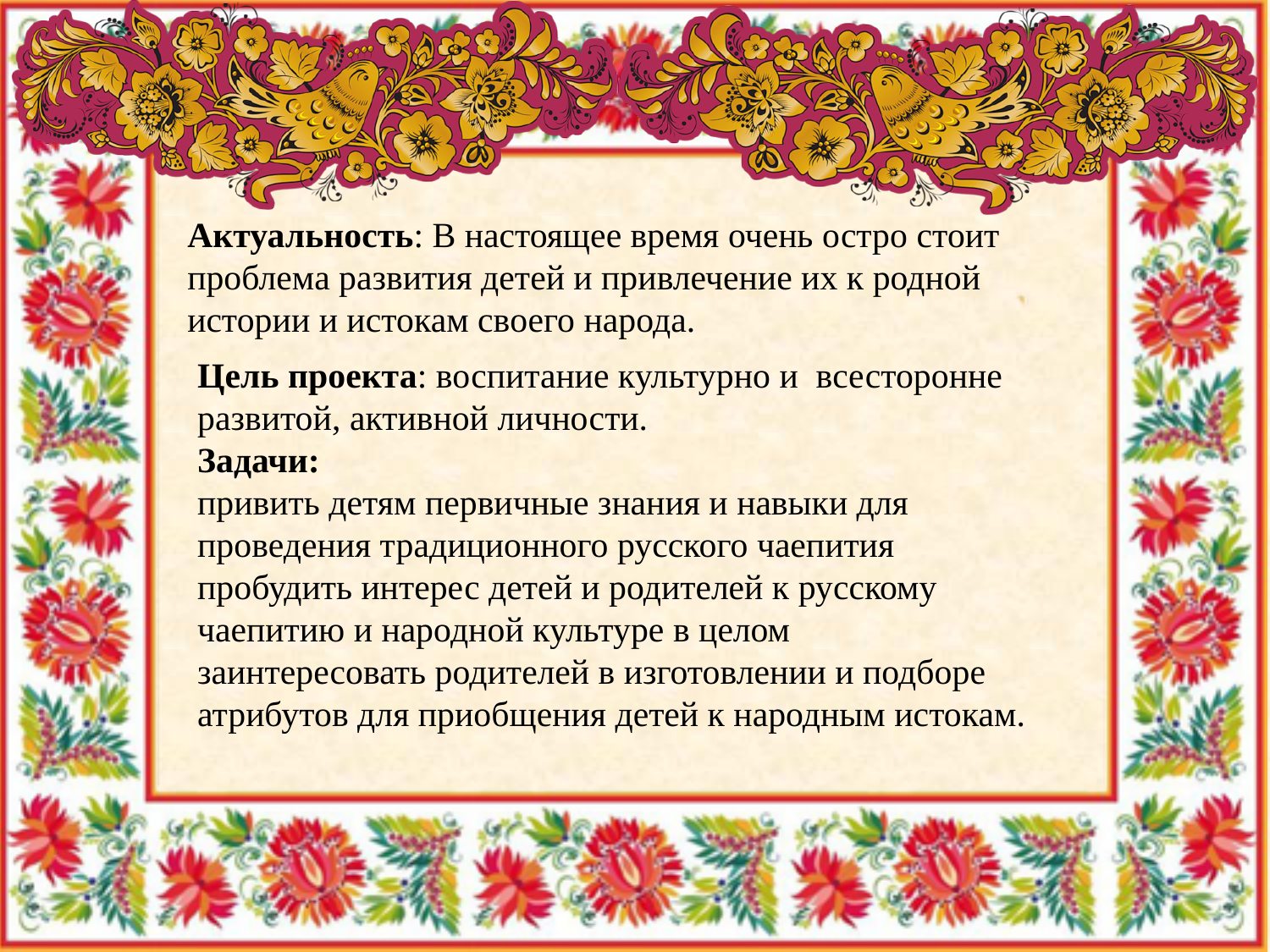

Актуальность: В настоящее время очень остро стоит проблема развития детей и привлечение их к родной истории и истокам своего народа.
Цель проекта: воспитание культурно и  всесторонне развитой, активной личности.
Задачи:
привить детям первичные знания и навыки для проведения традиционного русского чаепития
пробудить интерес детей и родителей к русскому чаепитию и народной культуре в целом
заинтересовать родителей в изготовлении и подборе атрибутов для приобщения детей к народным истокам.